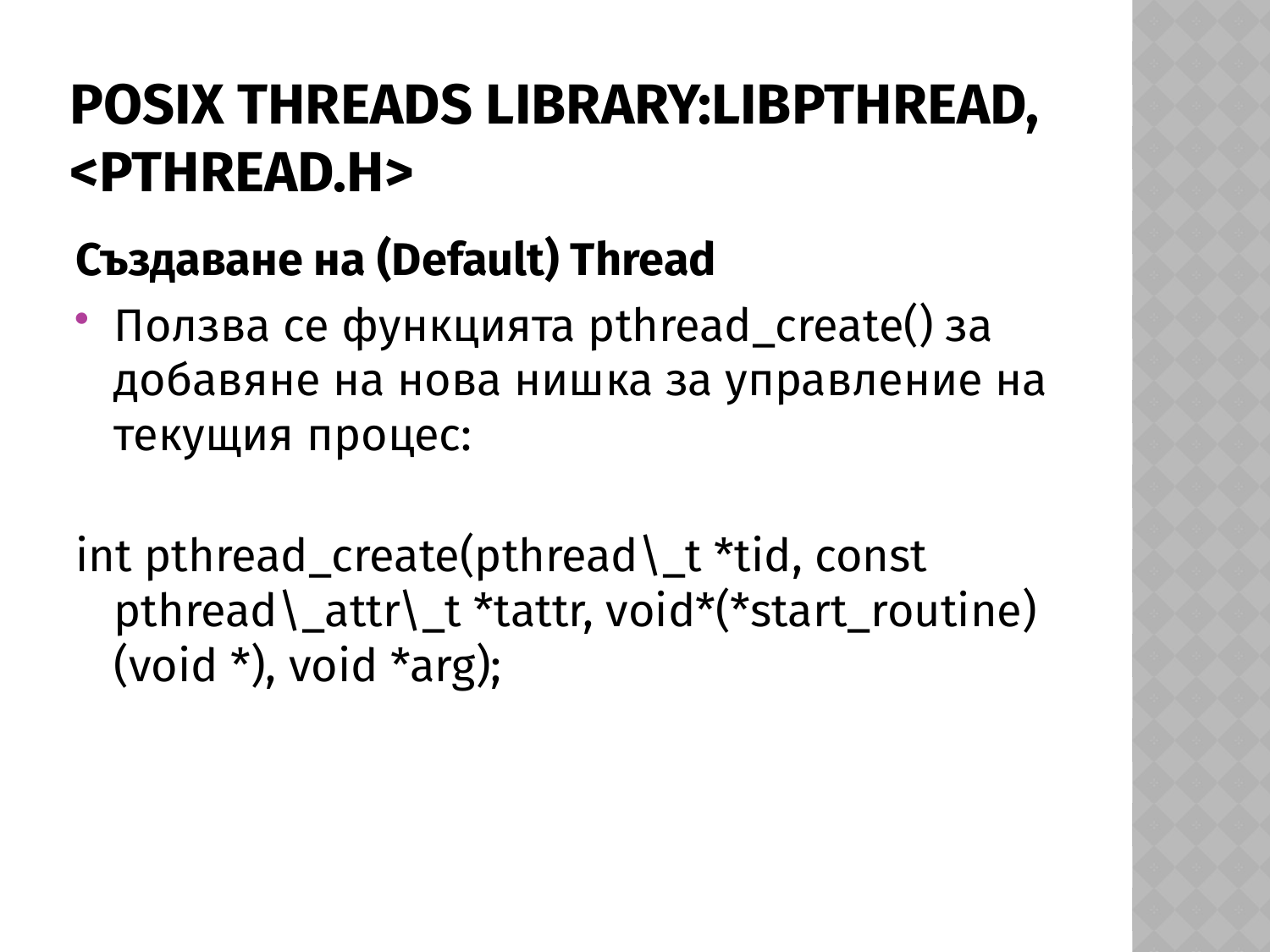

# POSIX Threads Library:libpthread, <pthread.h>
Създаване на (Default) Thread
Ползва се функцията pthread_create() за добавяне на нова нишка за управление на текущия процес:
int pthread_create(pthread\_t *tid, const pthread\_attr\_t *tattr, void*(*start_routine)(void *), void *arg);